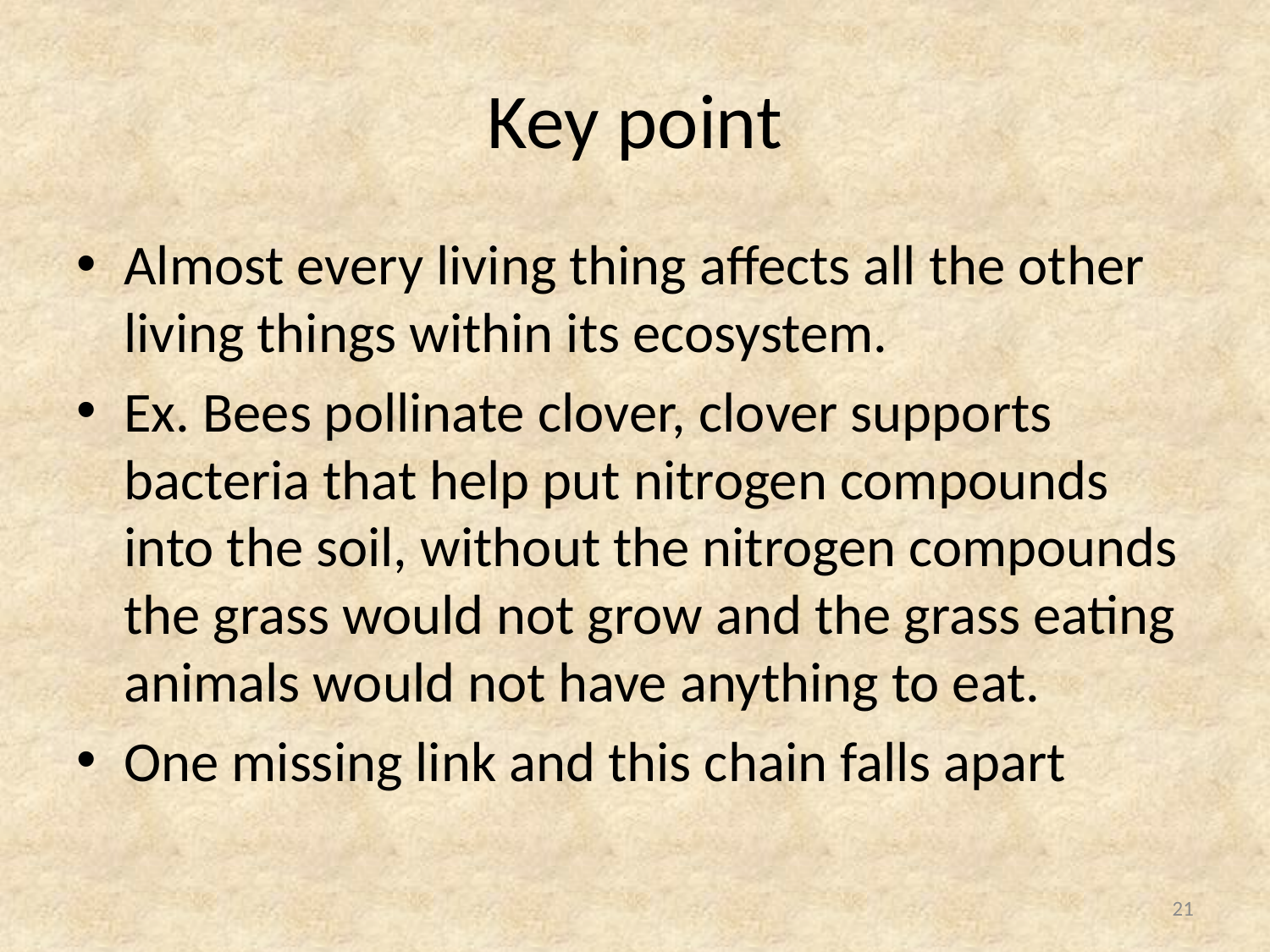

# Key point
Almost every living thing affects all the other living things within its ecosystem.
Ex. Bees pollinate clover, clover supports bacteria that help put nitrogen compounds into the soil, without the nitrogen compounds the grass would not grow and the grass eating animals would not have anything to eat.
One missing link and this chain falls apart
21